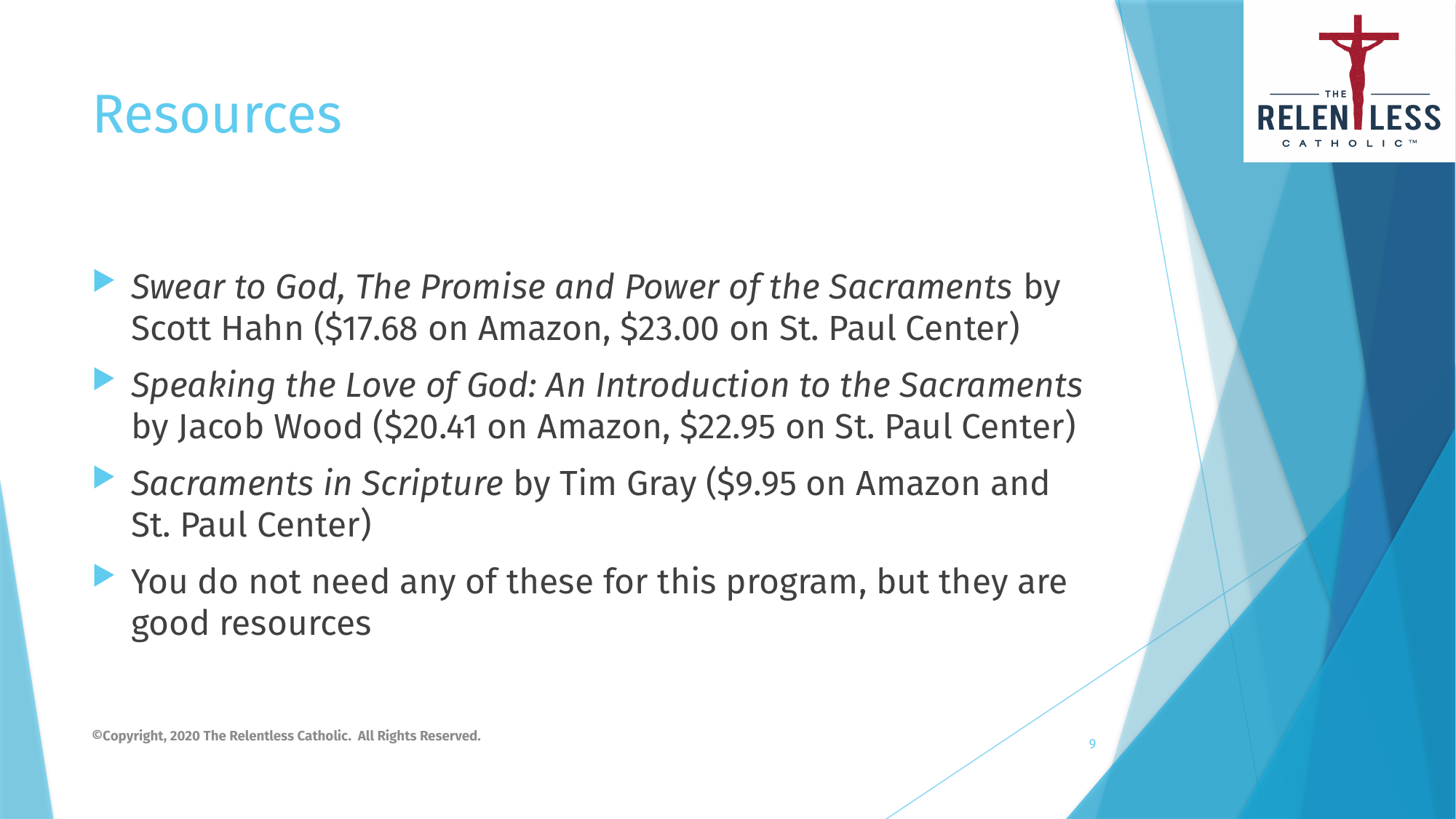

# Resources
Swear to God, The Promise and Power of the Sacraments by Scott Hahn ($17.68 on Amazon, $23.00 on St. Paul Center)
Speaking the Love of God: An Introduction to the Sacraments by Jacob Wood ($20.41 on Amazon, $22.95 on St. Paul Center)
Sacraments in Scripture by Tim Gray ($9.95 on Amazon and St. Paul Center)
You do not need any of these for this program, but they are good resources
©Copyright, 2020 The Relentless Catholic.  All Rights Reserved.

9